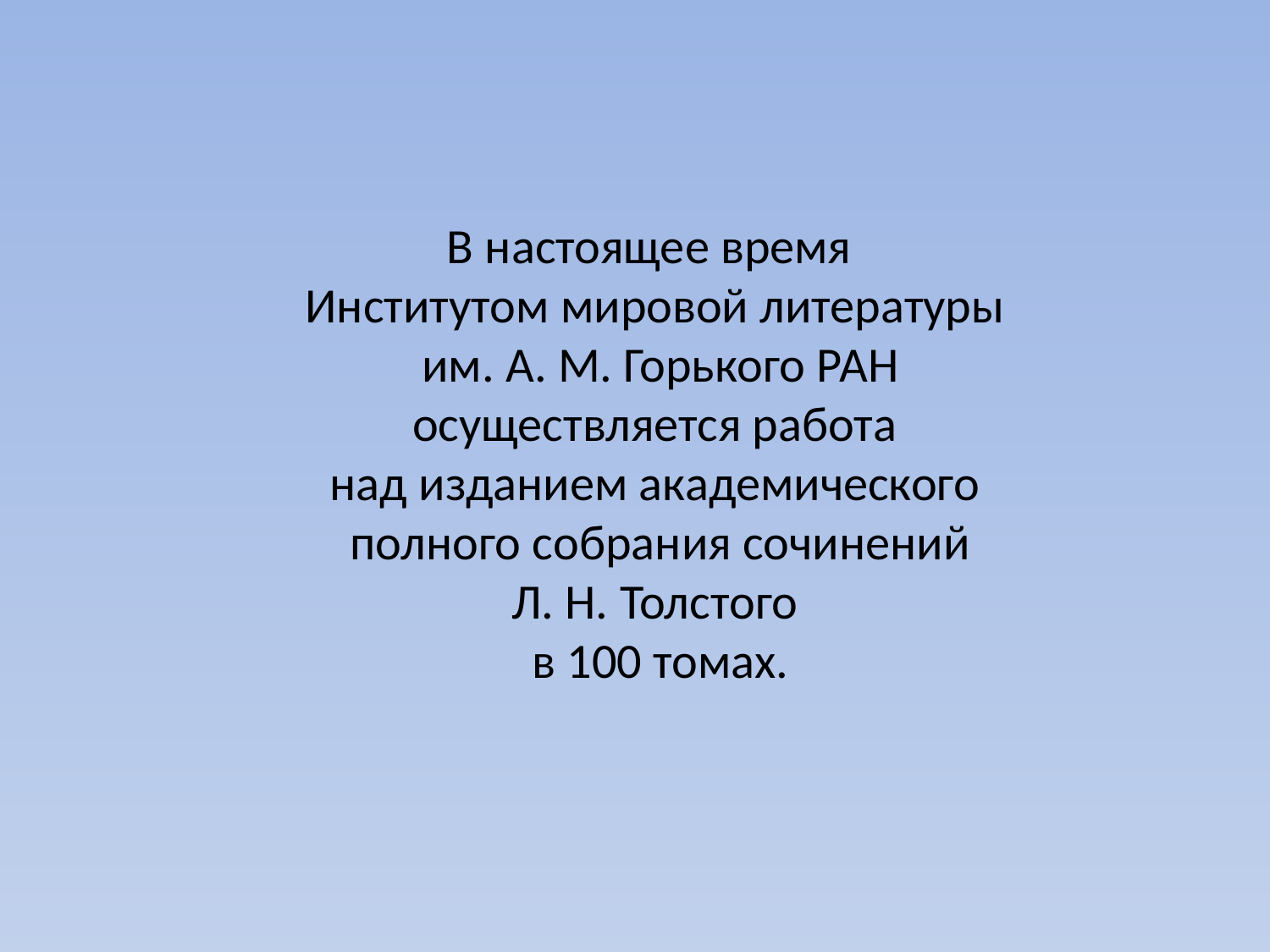

В настоящее время
Институтом мировой литературы
 им. А. М. Горького РАН
 осуществляется работа
над изданием академического
 полного собрания сочинений Л. Н. Толстого
 в 100 томах.